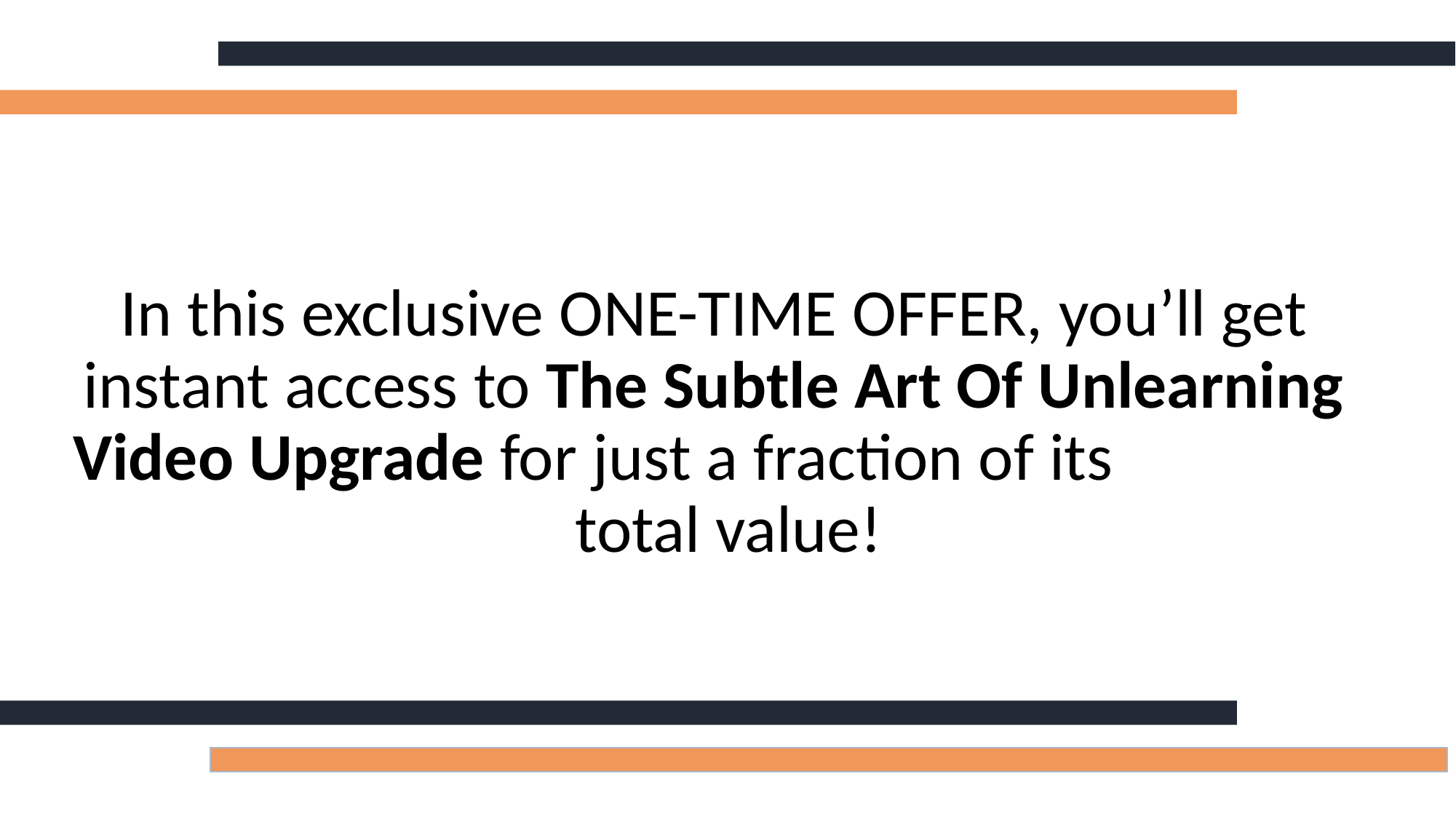

# In this exclusive ONE-TIME OFFER, you’ll get instant access to The Subtle Art Of Unlearning Video Upgrade for just a fraction of its                   total value!